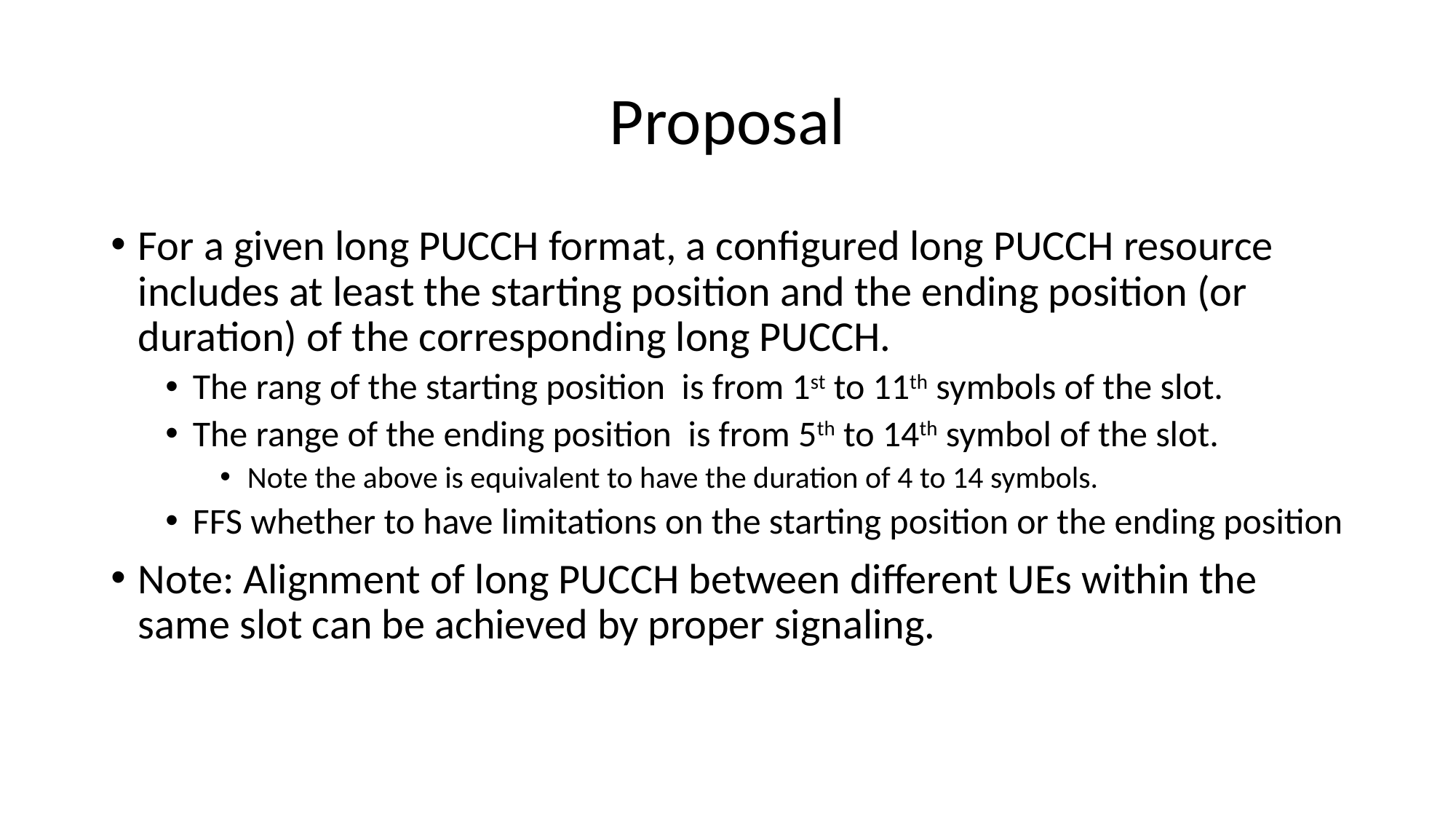

# Proposal
For a given long PUCCH format, a configured long PUCCH resource includes at least the starting position and the ending position (or duration) of the corresponding long PUCCH.
The rang of the starting position  is from 1st to 11th symbols of the slot.
The range of the ending position  is from 5th to 14th symbol of the slot.
Note the above is equivalent to have the duration of 4 to 14 symbols.
FFS whether to have limitations on the starting position or the ending position
Note: Alignment of long PUCCH between different UEs within the same slot can be achieved by proper signaling.